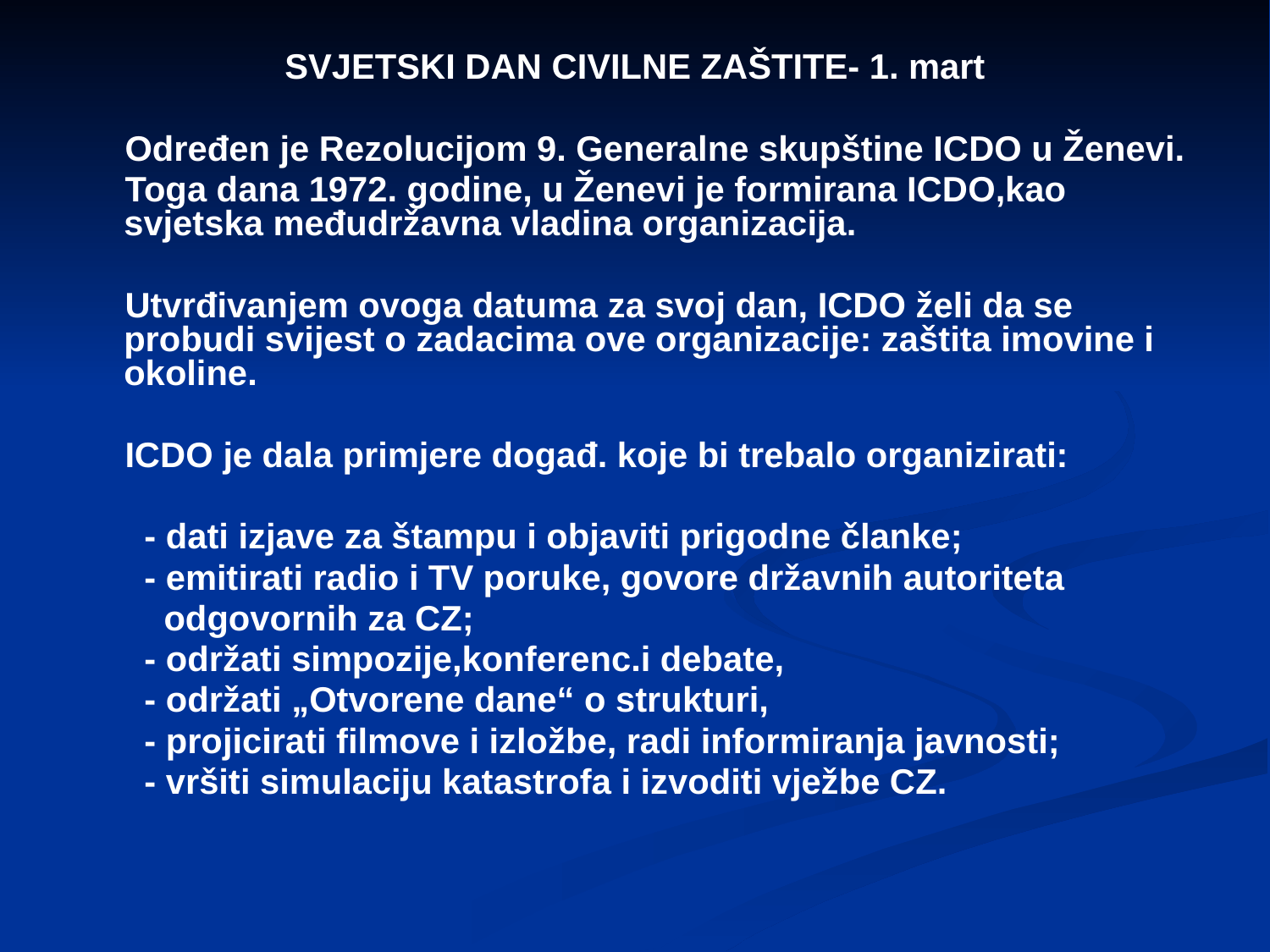

SVJETSKI DAN CIVILNE ZAŠTITE- 1. mart

     Određen je Rezolucijom 9. Generalne skupštine ICDO u Ženevi.
     Toga dana 1972. godine, u Ženevi je formirana ICDO,kao svjetska međudržavna vladina organizacija.

     Utvrđivanjem ovoga datuma za svoj dan, ICDO želi da se probudi svijest o zadacima ove organizacije: zaštita imovine i okoline.

     ICDO je dala primjere događ. koje bi trebalo organizirati:

       - dati izjave za štampu i objaviti prigodne članke;
       - emitirati radio i TV poruke, govore državnih autoriteta
         odgovornih za CZ;
       - održati simpozije,konferenc.i debate,
       - održati „Otvorene dane“ o strukturi,
       - projicirati filmove i izložbe, radi informiranja javnosti;
       - vršiti simulaciju katastrofa i izvoditi vježbe CZ.